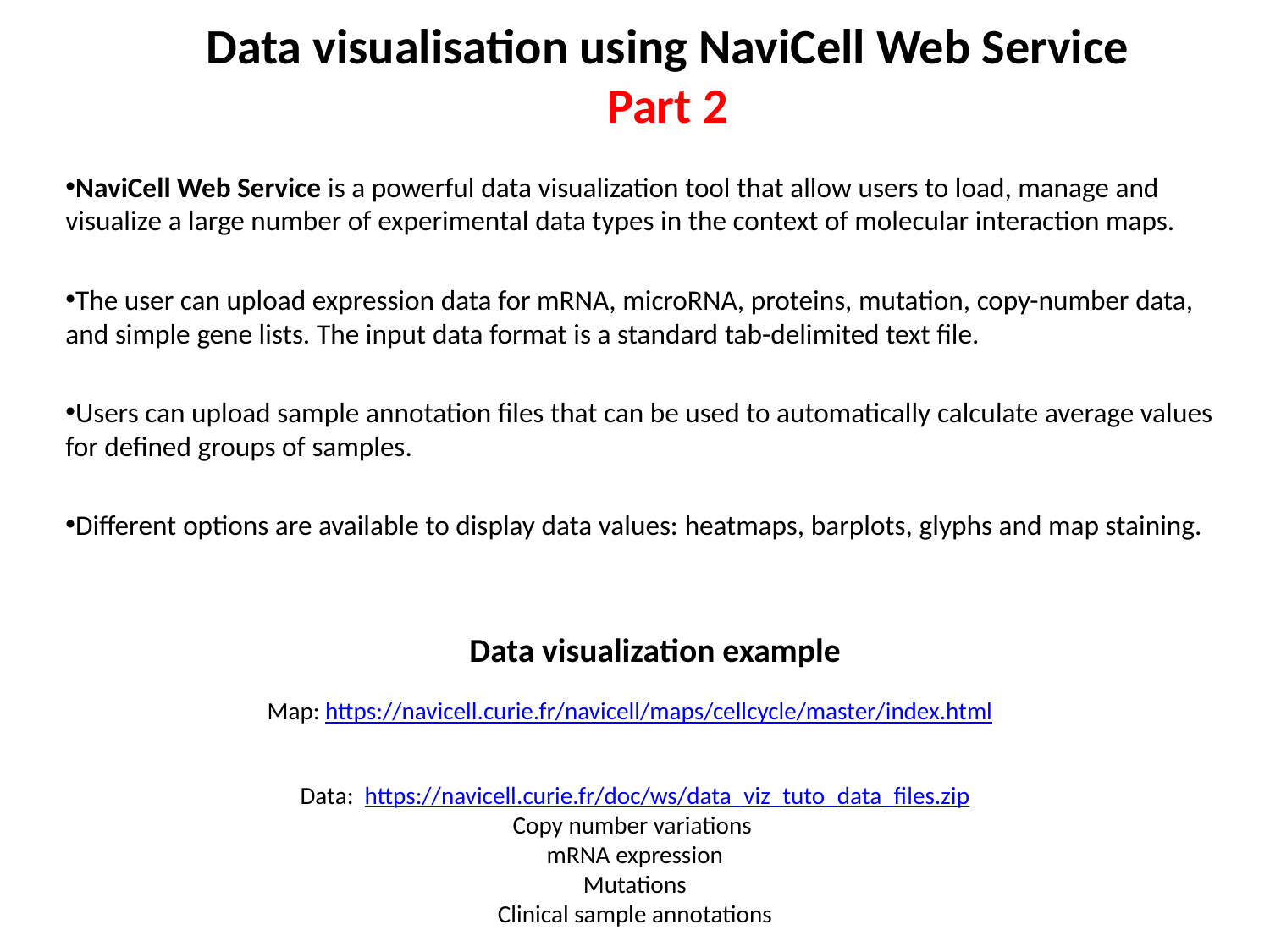

Data visualisation using NaviCell Web Service
Part 2

NaviCell Web Service is a powerful data visualization tool that allow users to load, manage and visualize a large number of experimental data types in the context of molecular interaction maps.

The user can upload expression data for mRNA, microRNA, proteins, mutation, copy-number data, and simple gene lists. The input data format is a standard tab-delimited text file.

Users can upload sample annotation files that can be used to automatically calculate average values for defined groups of samples.

Different options are available to display data values: heatmaps, barplots, glyphs and map staining.
# Data visualization example
Map: https://navicell.curie.fr/navicell/maps/cellcycle/master/index.html
Data:  https://navicell.curie.fr/doc/ws/data_viz_tuto_data_files.zip
Copy number variations
mRNA expression
Mutations
Clinical sample annotations